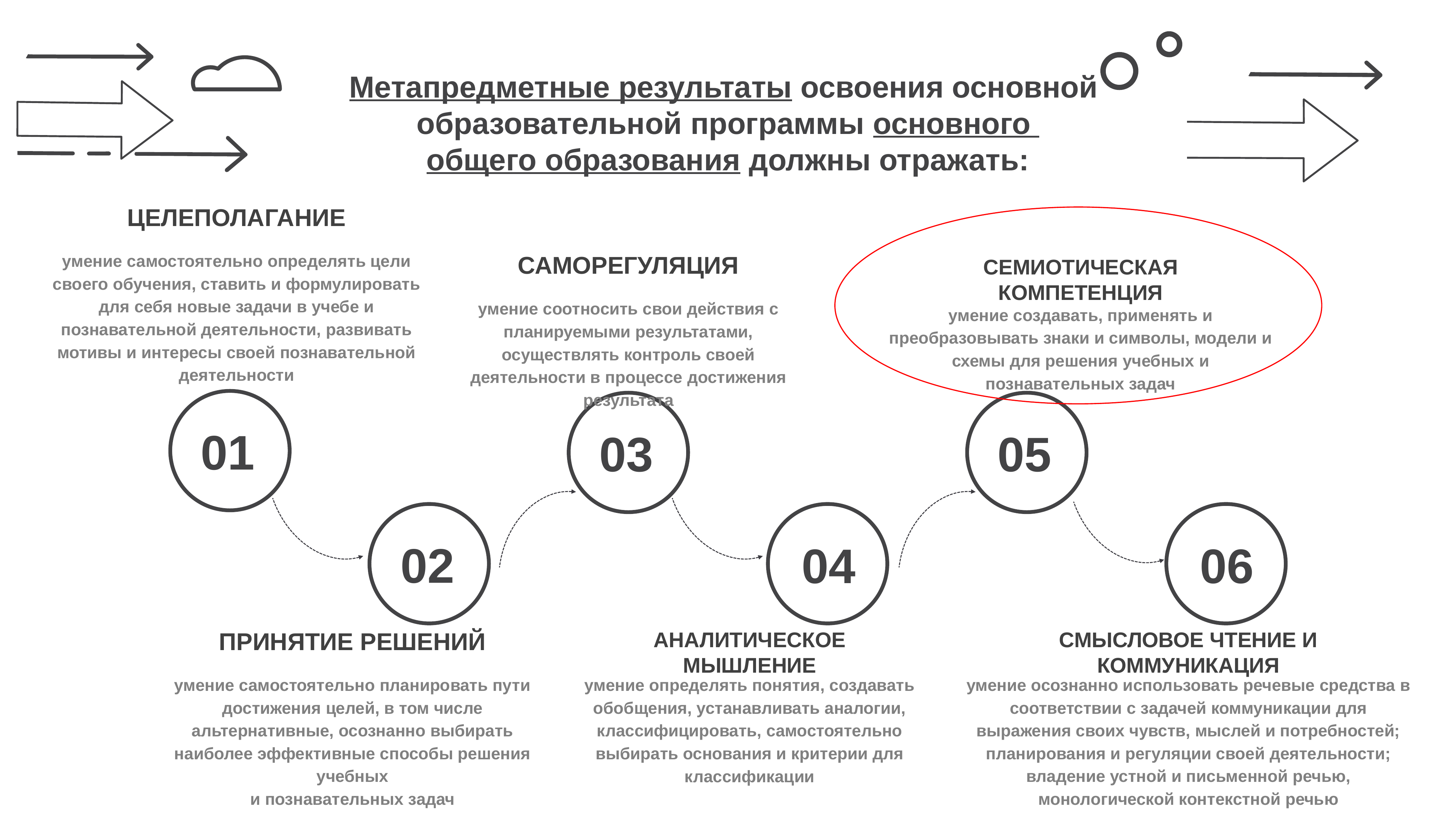

Метапредметные результаты освоения основной
образовательной программы основного
общего образования должны отражать:

ЦЕЛЕПОЛАГАНИЕ
умение самостоятельно определять цели своего обучения, ставить и формулировать для себя новые задачи в учебе и познавательной деятельности, развивать
мотивы и интересы своей познавательной деятельности

САМОРЕГУЛЯЦИЯ
умение соотносить свои действия с планируемыми результатами, осуществлять контроль своей деятельности в процессе достижения результата
СЕМИОТИЧЕСКАЯ КОМПЕТЕНЦИЯ
умение создавать, применять и преобразовывать знаки и символы, модели и схемы для решения учебных и познавательных задач

01
03
05

02
04
06
ПРИНЯТИЕ РЕШЕНИЙ
умение самостоятельно планировать пути достижения целей, в том числе альтернативные, осознанно выбирать наиболее эффективные способы решения учебных
и познавательных задач
АНАЛИТИЧЕСКОЕ МЫШЛЕНИЕ
умение определять понятия, создавать обобщения, устанавливать аналогии, классифицировать, самостоятельно выбирать основания и критерии для
классификации
СМЫСЛОВОЕ ЧТЕНИЕ И КОММУНИКАЦИЯ
умение осознанно использовать речевые средства в соответствии с задачей коммуникации для выражения своих чувств, мыслей и потребностей; планирования и регуляции своей деятельности; владение устной и письменной речью, монологической контекстной речью